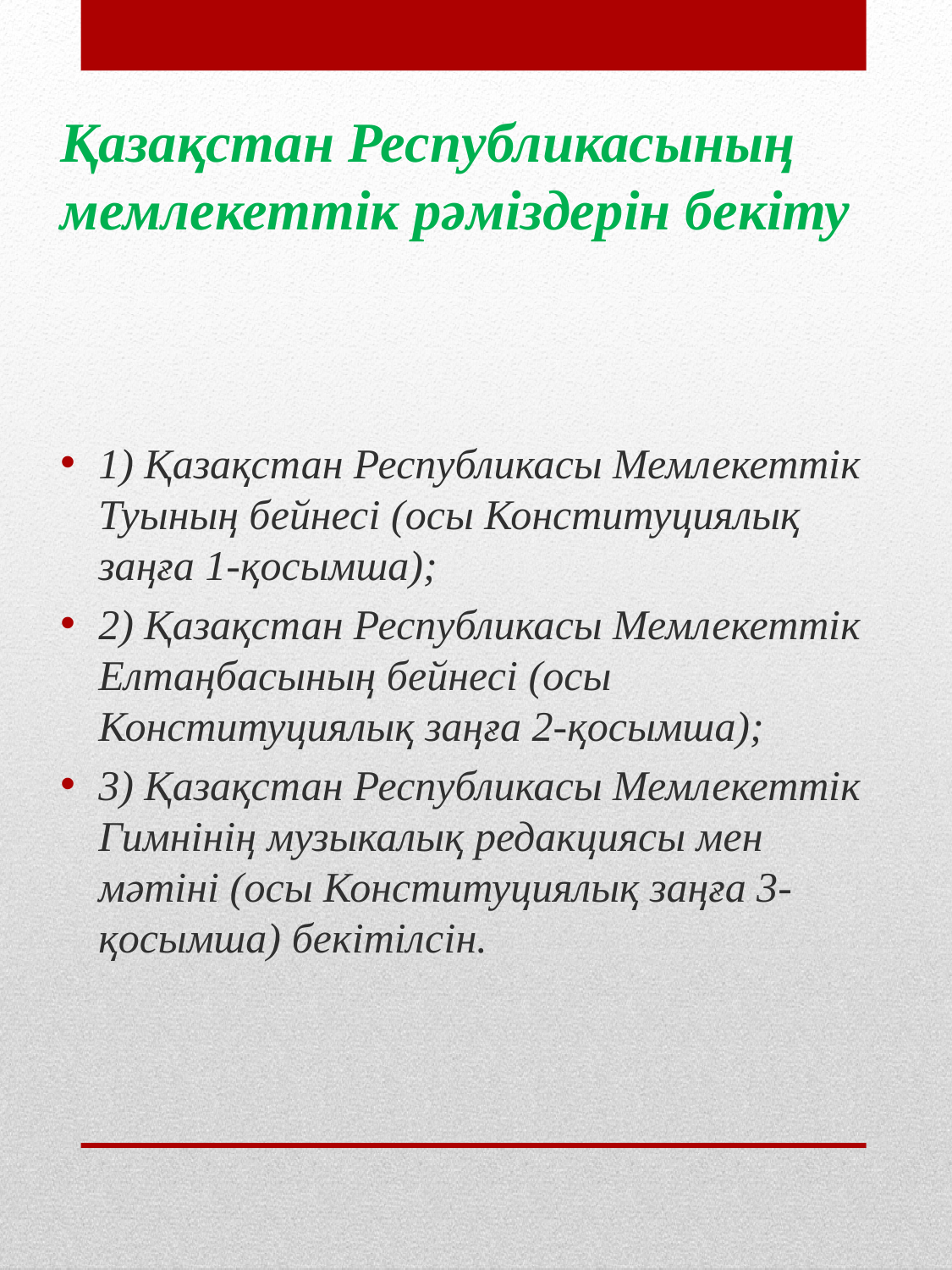

# Қазақстан Республикасының мемлекеттiк рәмiздерiн бекiту
1) Қазақстан Республикасы Мемлекеттiк Туының бейнесi (осы Конституциялық заңға 1-қосымша);
2) Қазақстан Республикасы Мемлекеттiк Елтаңбасының бейнесi (осы Конституциялық заңға 2-қосымша);
3) Қазақстан Республикасы Мемлекеттiк Гимнiнiң музыкалық редакциясы мен мәтiнi (осы Конституциялық заңға 3-қосымша) бекiтiлсiн.